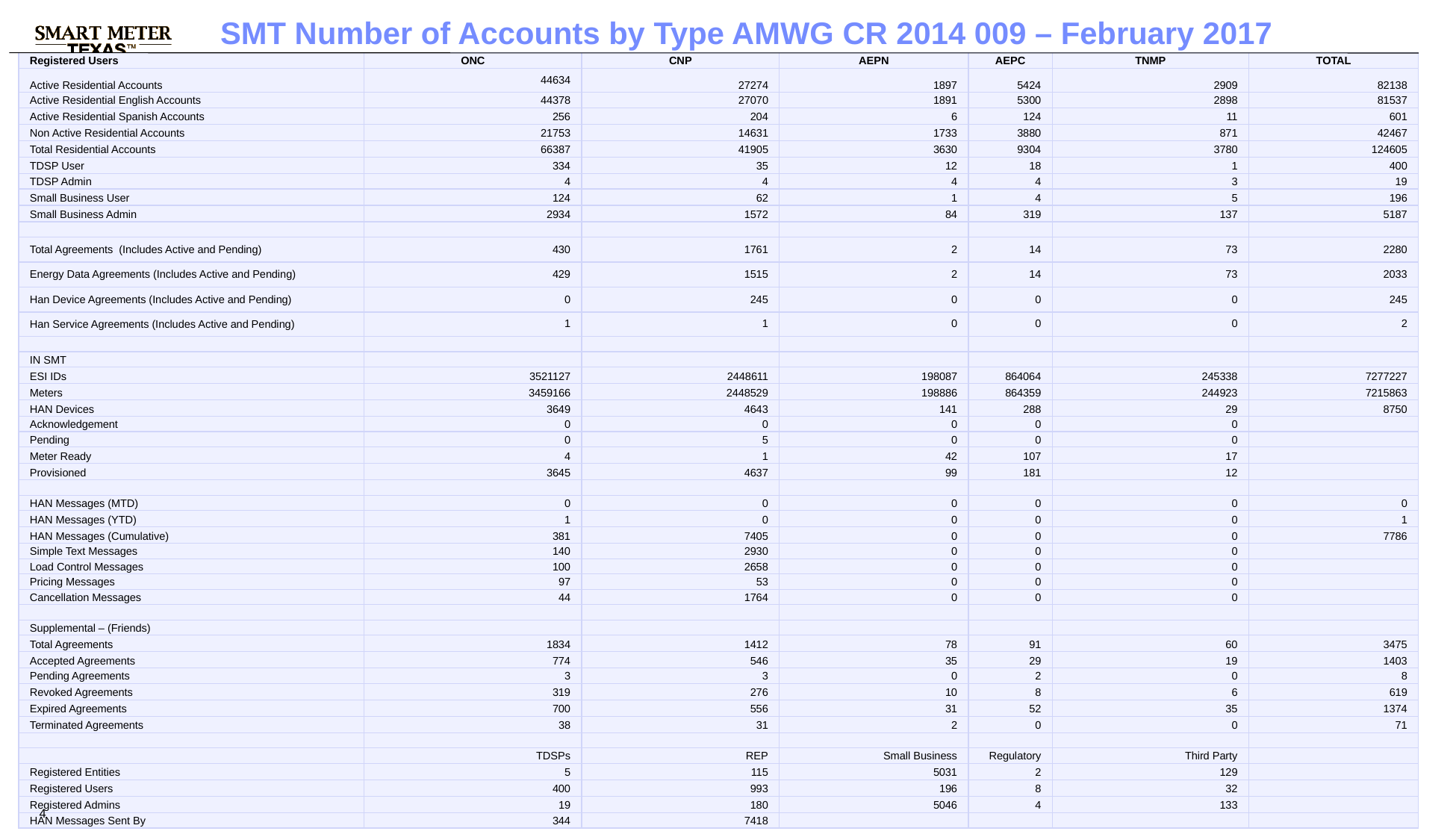

SMT Number of Accounts by Type AMWG CR 2014 009 – February 2017
| Registered Users | ONC | CNP | AEPN | AEPC | TNMP | TOTAL |
| --- | --- | --- | --- | --- | --- | --- |
| Active Residential Accounts | 44634 | 27274 | 1897 | 5424 | 2909 | 82138 |
| Active Residential English Accounts | 44378 | 27070 | 1891 | 5300 | 2898 | 81537 |
| Active Residential Spanish Accounts | 256 | 204 | 6 | 124 | 11 | 601 |
| Non Active Residential Accounts | 21753 | 14631 | 1733 | 3880 | 871 | 42467 |
| Total Residential Accounts | 66387 | 41905 | 3630 | 9304 | 3780 | 124605 |
| TDSP User | 334 | 35 | 12 | 18 | 1 | 400 |
| TDSP Admin | 4 | 4 | 4 | 4 | 3 | 19 |
| Small Business User | 124 | 62 | 1 | 4 | 5 | 196 |
| Small Business Admin | 2934 | 1572 | 84 | 319 | 137 | 5187 |
|  |  |  |  |  |  |  |
| Total Agreements (Includes Active and Pending) | 430 | 1761 | 2 | 14 | 73 | 2280 |
| Energy Data Agreements (Includes Active and Pending) | 429 | 1515 | 2 | 14 | 73 | 2033 |
| Han Device Agreements (Includes Active and Pending) | 0 | 245 | 0 | 0 | 0 | 245 |
| Han Service Agreements (Includes Active and Pending) | 1 | 1 | 0 | 0 | 0 | 2 |
|  |  |  |  |  |  |  |
| IN SMT |  |  |  |  |  |  |
| ESI IDs | 3521127 | 2448611 | 198087 | 864064 | 245338 | 7277227 |
| Meters | 3459166 | 2448529 | 198886 | 864359 | 244923 | 7215863 |
| HAN Devices | 3649 | 4643 | 141 | 288 | 29 | 8750 |
| Acknowledgement | 0 | 0 | 0 | 0 | 0 |  |
| Pending | 0 | 5 | 0 | 0 | 0 |  |
| Meter Ready | 4 | 1 | 42 | 107 | 17 |  |
| Provisioned | 3645 | 4637 | 99 | 181 | 12 |  |
|  |  |  |  |  |  |  |
| HAN Messages (MTD) | 0 | 0 | 0 | 0 | 0 | 0 |
| HAN Messages (YTD) | 1 | 0 | 0 | 0 | 0 | 1 |
| HAN Messages (Cumulative) | 381 | 7405 | 0 | 0 | 0 | 7786 |
| Simple Text Messages | 140 | 2930 | 0 | 0 | 0 |  |
| Load Control Messages | 100 | 2658 | 0 | 0 | 0 |  |
| Pricing Messages | 97 | 53 | 0 | 0 | 0 |  |
| Cancellation Messages | 44 | 1764 | 0 | 0 | 0 |  |
|  |  |  |  |  |  |  |
| Supplemental – (Friends) |  |  |  |  |  |  |
| Total Agreements | 1834 | 1412 | 78 | 91 | 60 | 3475 |
| Accepted Agreements | 774 | 546 | 35 | 29 | 19 | 1403 |
| Pending Agreements | 3 | 3 | 0 | 2 | 0 | 8 |
| Revoked Agreements | 319 | 276 | 10 | 8 | 6 | 619 |
| Expired Agreements | 700 | 556 | 31 | 52 | 35 | 1374 |
| Terminated Agreements | 38 | 31 | 2 | 0 | 0 | 71 |
|  |  |  |  |  |  |  |
|  | TDSPs | REP | Small Business | Regulatory | Third Party |  |
| Registered Entities | 5 | 115 | 5031 | 2 | 129 |  |
| Registered Users | 400 | 993 | 196 | 8 | 32 |  |
| Registered Admins | 19 | 180 | 5046 | 4 | 133 |  |
| HAN Messages Sent By | 344 | 7418 |  |  |  |  |
4